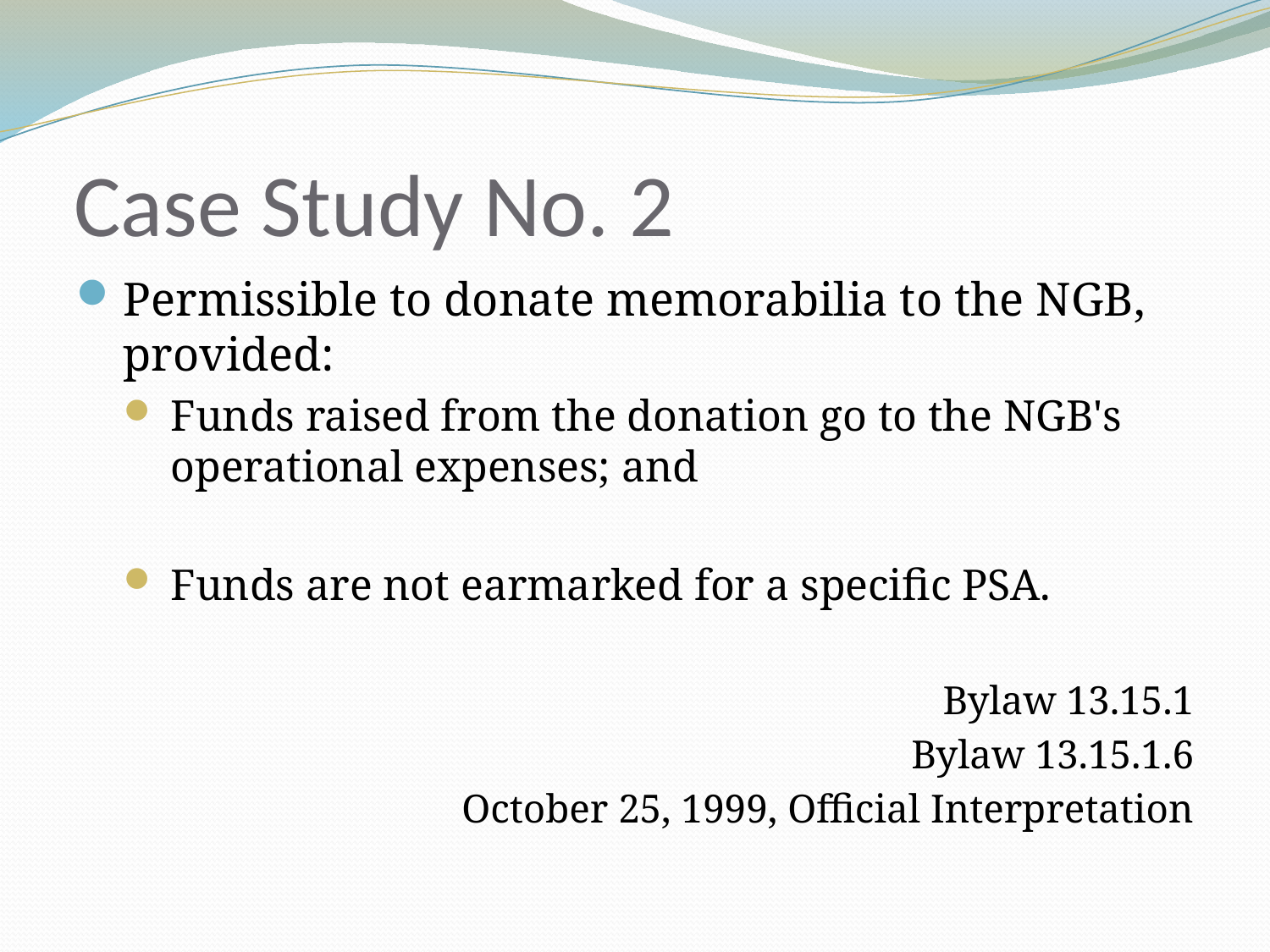

# Case Study No. 2
Permissible to donate memorabilia to the NGB, provided:
Funds raised from the donation go to the NGB's operational expenses; and

Funds are not earmarked for a specific PSA.

Bylaw 13.15.1
Bylaw 13.15.1.6
October 25, 1999, Official Interpretation